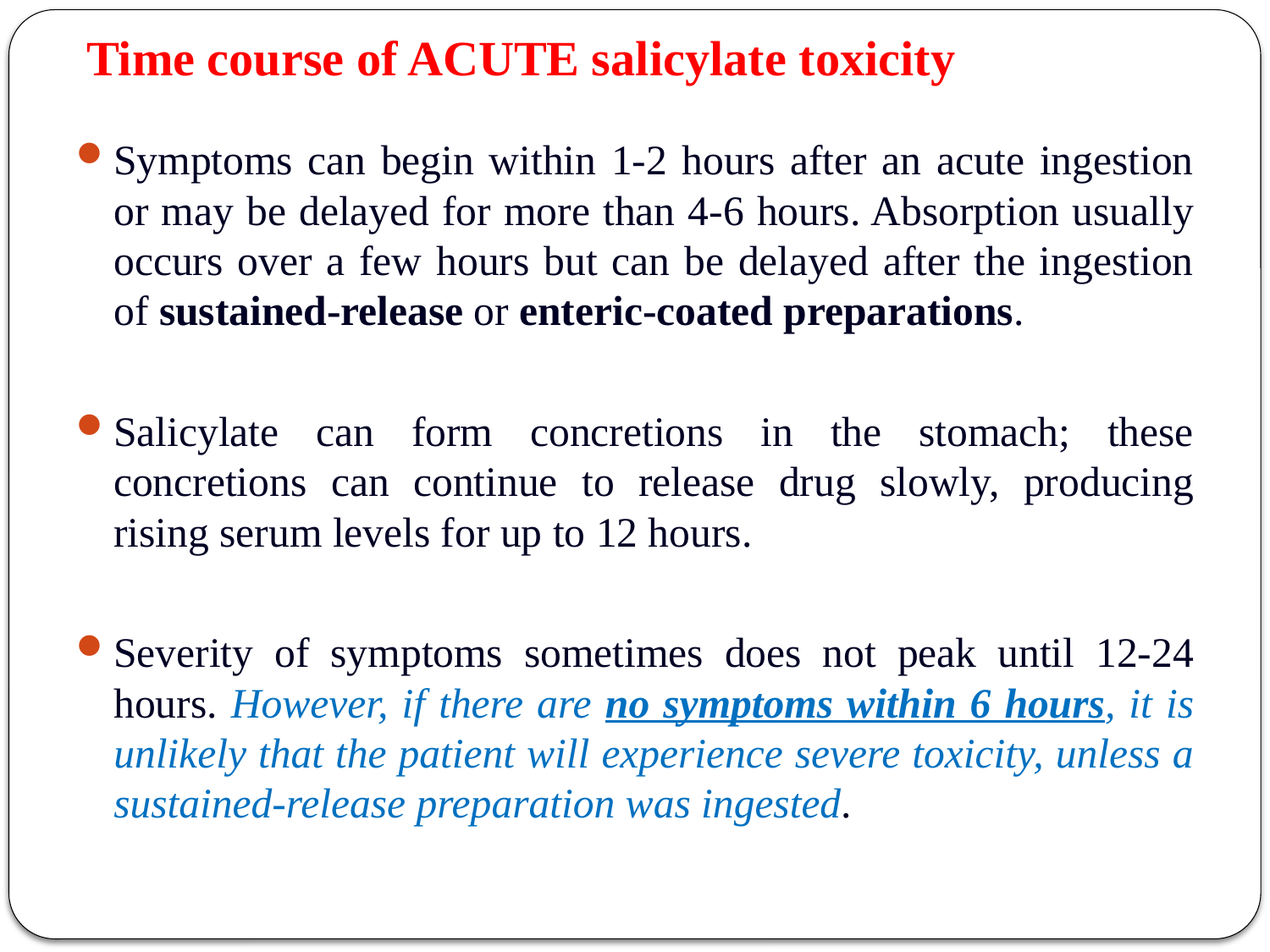

# Time course of ACUTE salicylate toxicity
Symptoms can begin within 1-2 hours after an acute ingestion or may be delayed for more than 4-6 hours. Absorption usually occurs over a few hours but can be delayed after the ingestion of sustained-release or enteric-coated preparations.

Salicylate can form concretions in the stomach; these concretions can continue to release drug slowly, producing rising serum levels for up to 12 hours.

Severity of symptoms sometimes does not peak until 12-24 hours. However, if there are no symptoms within 6 hours, it is unlikely that the patient will experience severe toxicity, unless a sustained-release preparation was ingested.